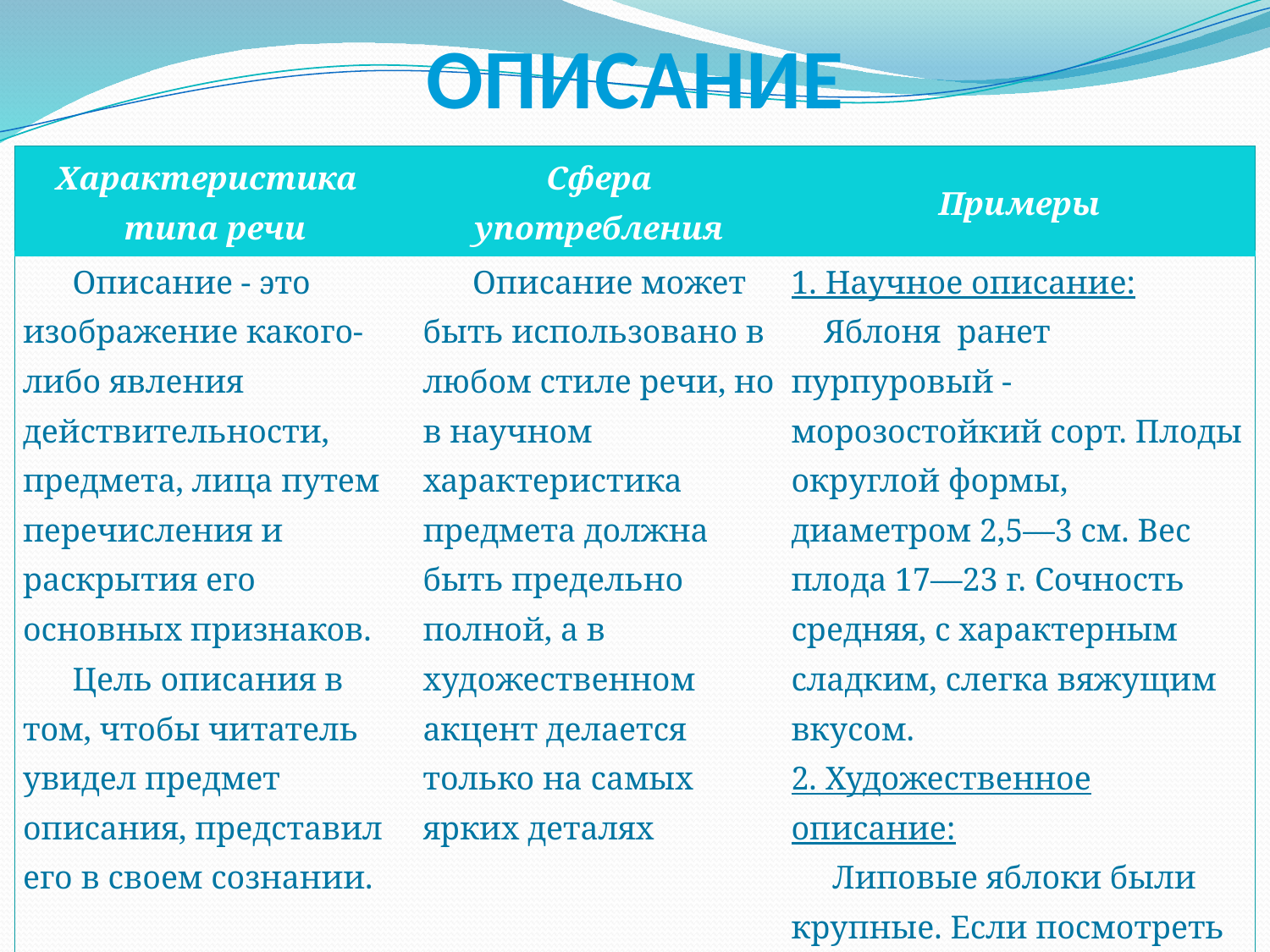

# ОПИСАНИЕ
| Характеристика типа речи | Сфера употребления | Примеры |
| --- | --- | --- |
| Описание - это изображение какого-либо явления действительности, предмета, лица путем перечисления и раскрытия его основных признаков. Цель описания в том, чтобы читатель увидел предмет описания, представил его в своем сознании. | Описание может быть использовано в любом стиле речи, но в научном характеристика предмета должна быть предельно полной, а в художественном акцент делается только на самых ярких деталях | 1. Научное описание: Яблоня ранет пурпуровый - морозостойкий сорт. Плоды округлой формы, диаметром 2,5—3 см. Вес плода 17—23 г. Сочность средняя, с характерным сладким, слегка вяжущим вкусом. 2. Художественное описание: Липовые яблоки были крупные. Если посмотреть сквозь яблоко на солнце, то оно просвечивалось как стакан свежего липового меда. |